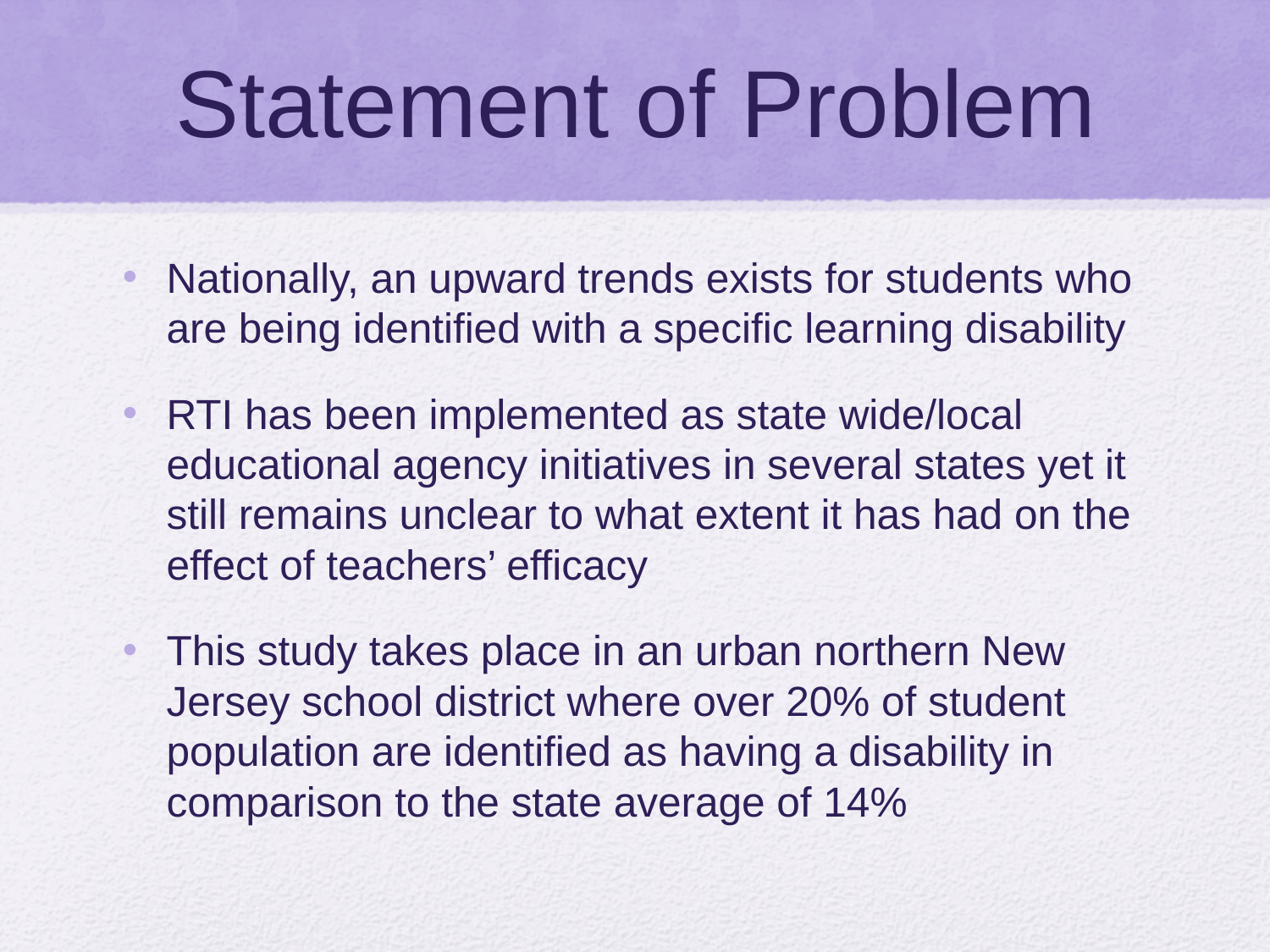

# Statement of Problem
Nationally, an upward trends exists for students who are being identified with a specific learning disability
RTI has been implemented as state wide/local educational agency initiatives in several states yet it still remains unclear to what extent it has had on the effect of teachers’ efficacy
This study takes place in an urban northern New Jersey school district where over 20% of student population are identified as having a disability in comparison to the state average of 14%